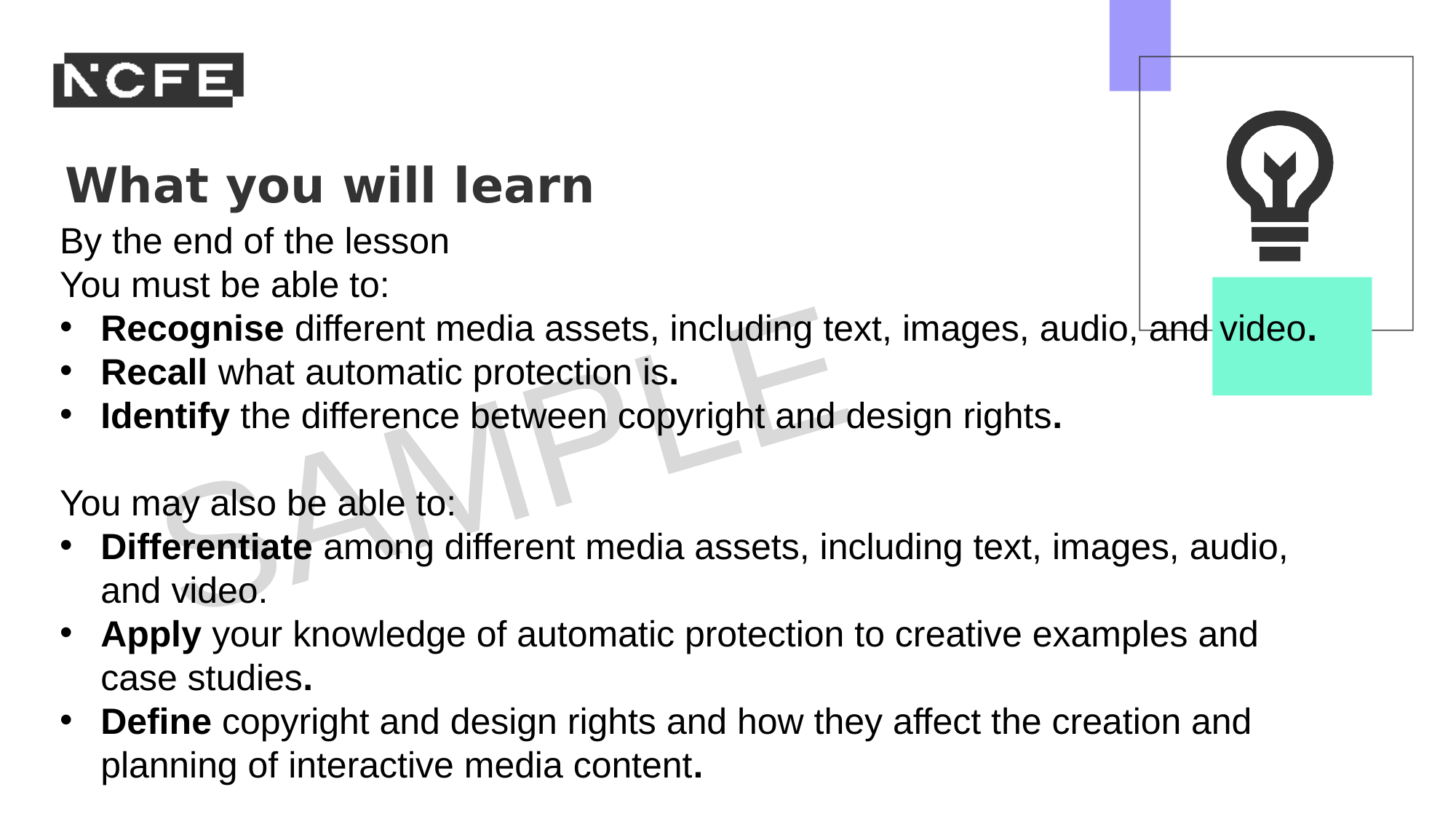

By the end of the lesson
You must be able to:
Recognise different media assets, including text, images, audio, and video.
Recall what automatic protection is.
Identify the difference between copyright and design rights.

You may also be able to:
Differentiate among different media assets, including text, images, audio, and video.
Apply your knowledge of automatic protection to creative examples and case studies.
Define copyright and design rights and how they affect the creation and planning of interactive media content.